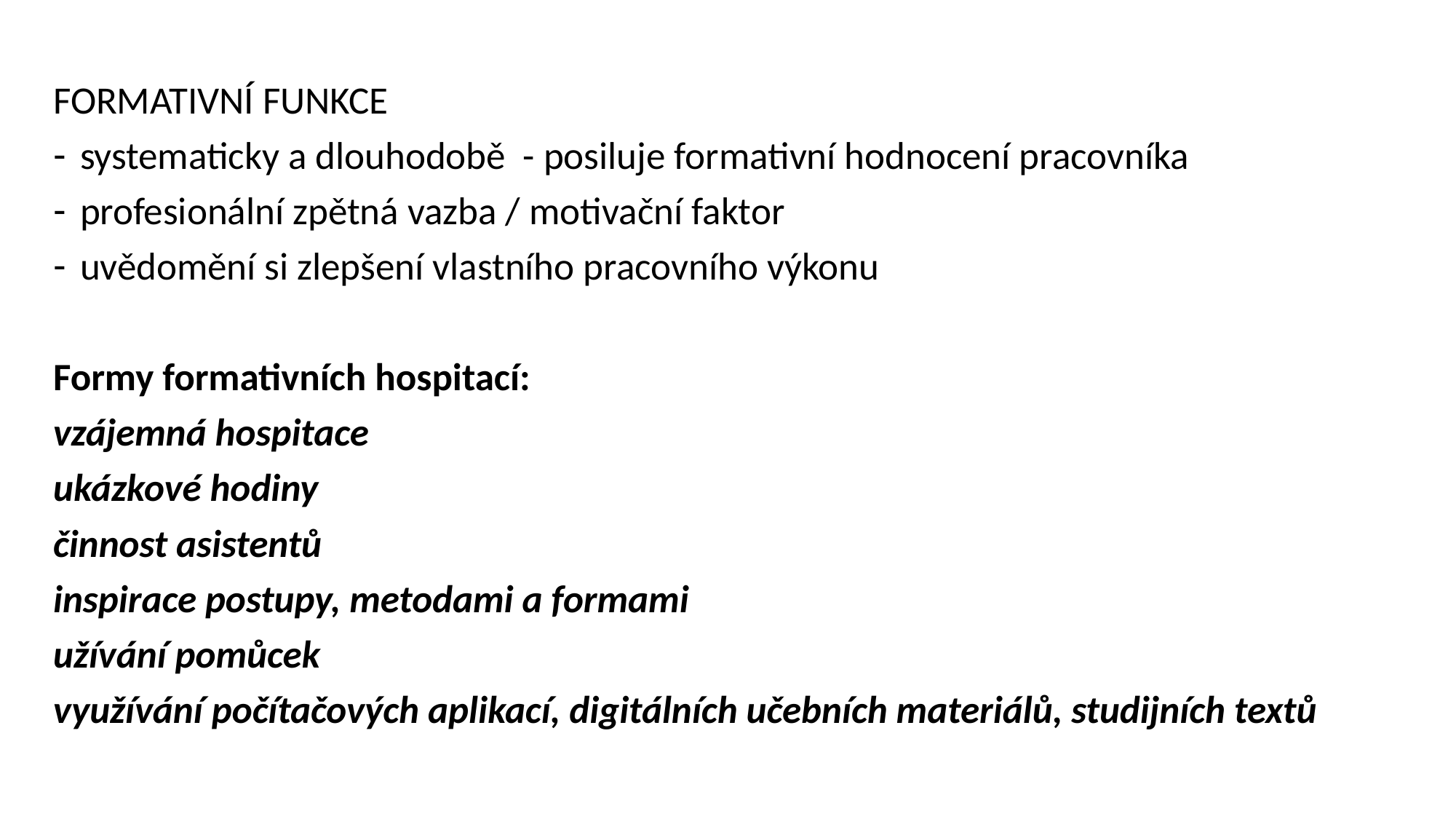

FORMATIVNÍ FUNKCE
systematicky a dlouhodobě  - posiluje formativní hodnocení pracovníka
profesionální zpětná vazba / motivační faktor
uvědomění si zlepšení vlastního pracovního výkonu

Formy formativních hospitací:
vzájemná hospitace
ukázkové hodiny
činnost asistentů
inspirace postupy, metodami a formami
užívání pomůcek
využívání počítačových aplikací, digitálních učebních materiálů, studijních textů